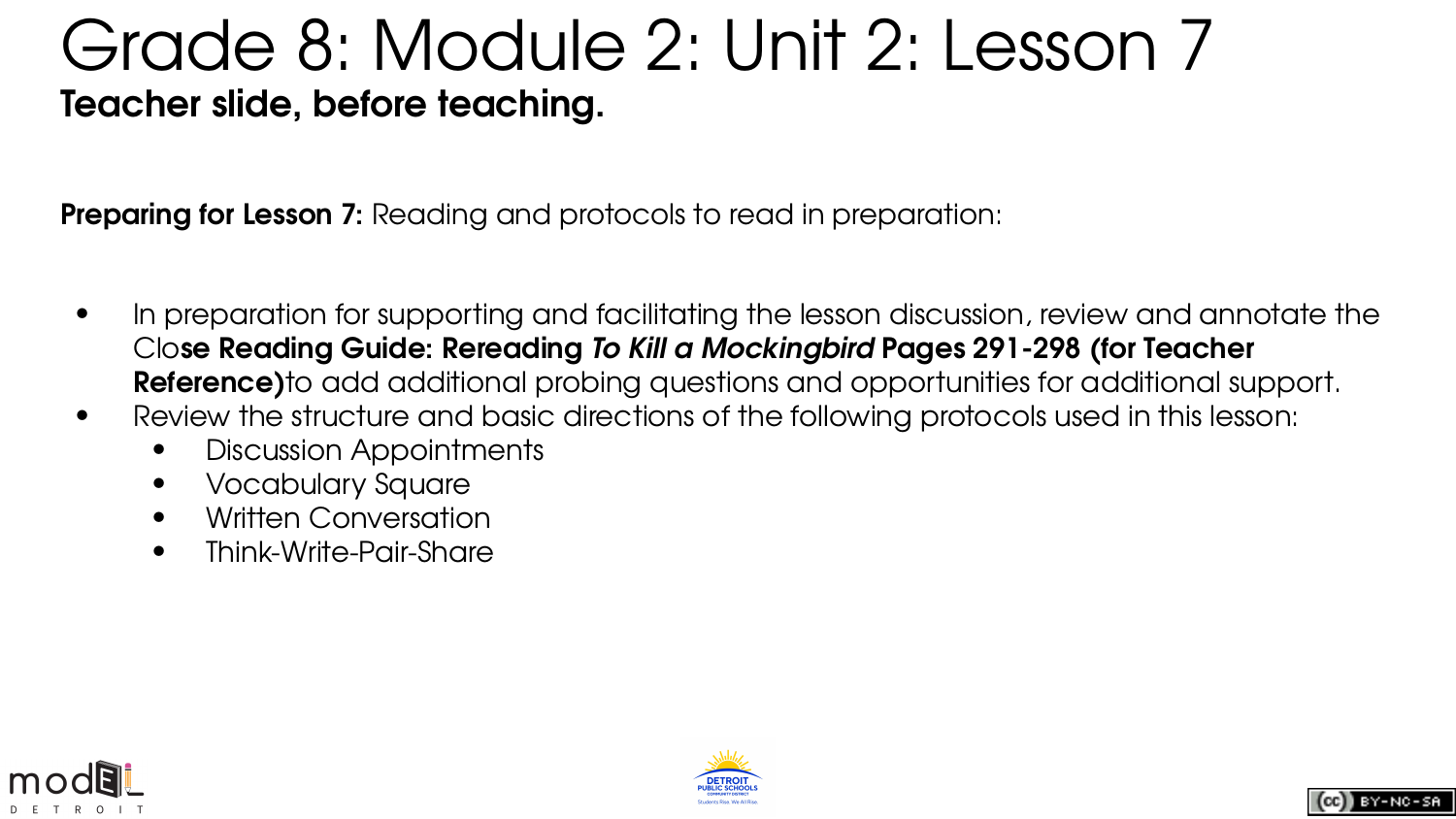

# Grade 8: Module 2: Unit 2: Lesson 7
Teacher slide, before teaching.
Preparing for Lesson 7: Reading and protocols to read in preparation:

In preparation for supporting and facilitating the lesson discussion, review and annotate the Close Reading Guide: Rereading To Kill a Mockingbird Pages 291-298 (for Teacher Reference)to add additional probing questions and opportunities for additional support.
Review the structure and basic directions of the following protocols used in this lesson:
Discussion Appointments
Vocabulary Square
Written Conversation
Think-Write-Pair-Share